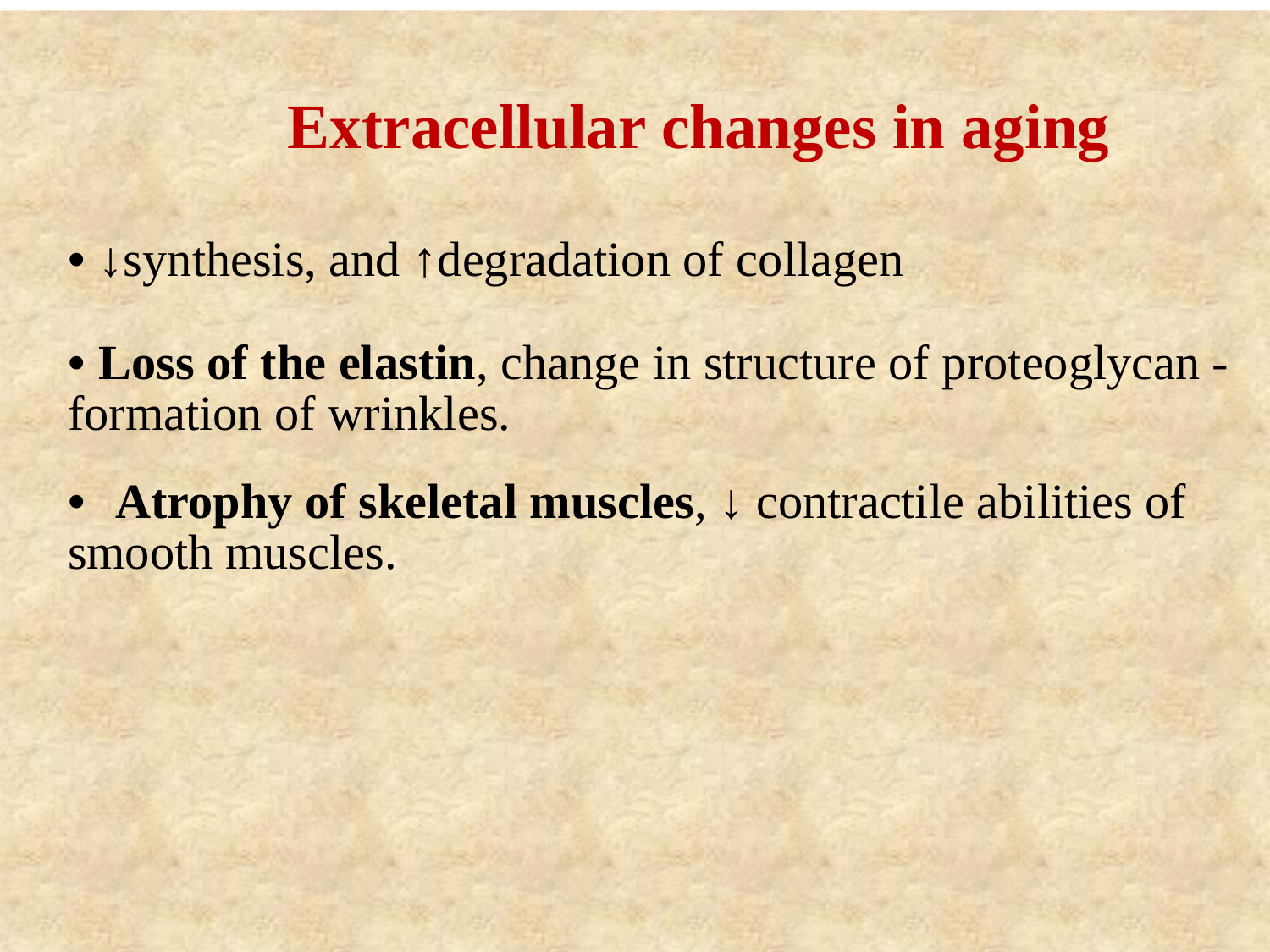

Extracellular changes in aging
• ↓synthesis, and ↑degradation of collagen
• Loss of the elastin, change in structure of proteoglycan - formation of wrinkles.
• Atrophy of skeletal muscles, ↓ contractile abilities of smooth muscles.